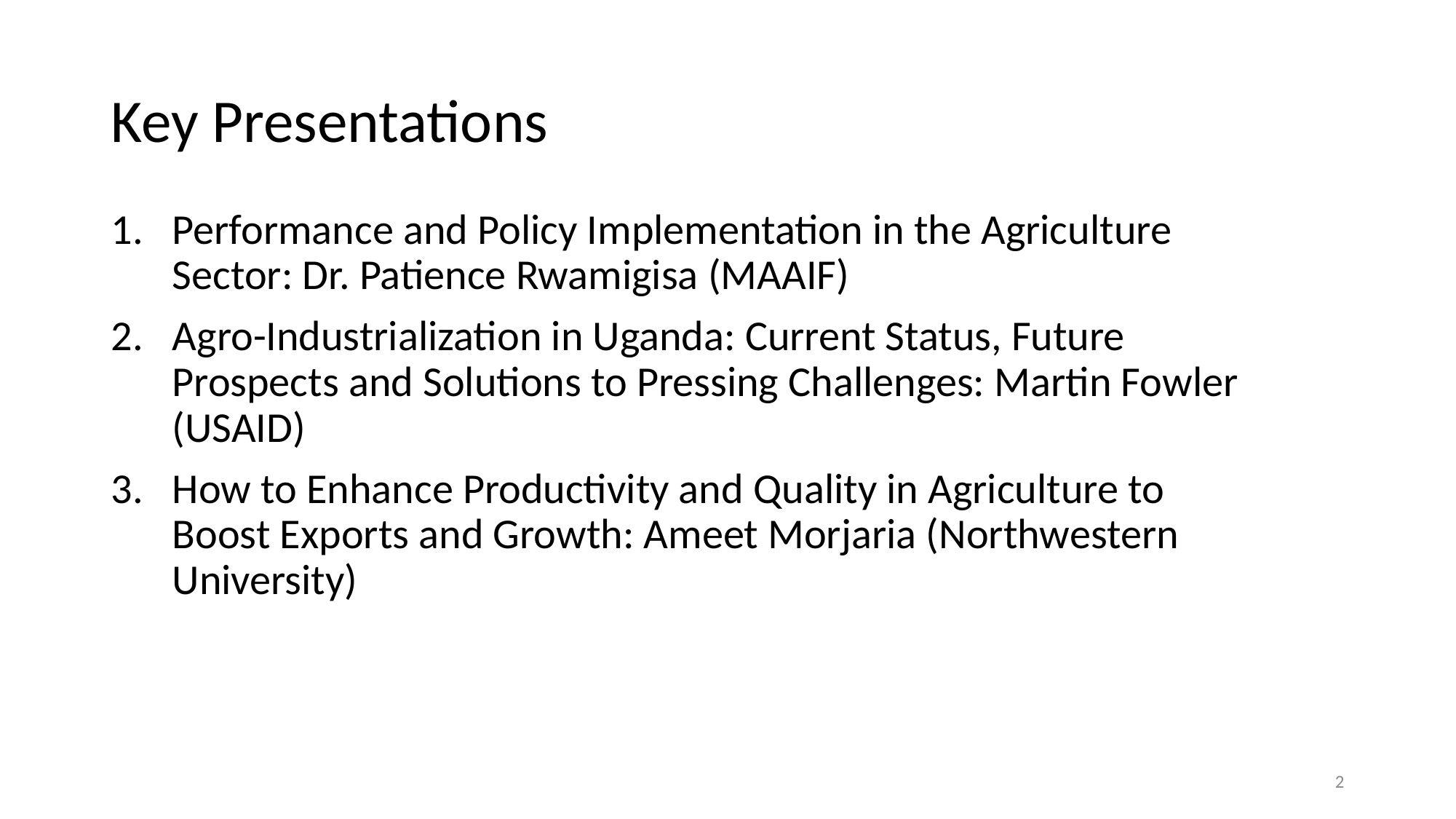

# Key Presentations
Performance and Policy Implementation in the Agriculture Sector: Dr. Patience Rwamigisa (MAAIF)
Agro-Industrialization in Uganda: Current Status, Future Prospects and Solutions to Pressing Challenges: Martin Fowler (USAID)
How to Enhance Productivity and Quality in Agriculture to Boost Exports and Growth: Ameet Morjaria (Northwestern University)

2